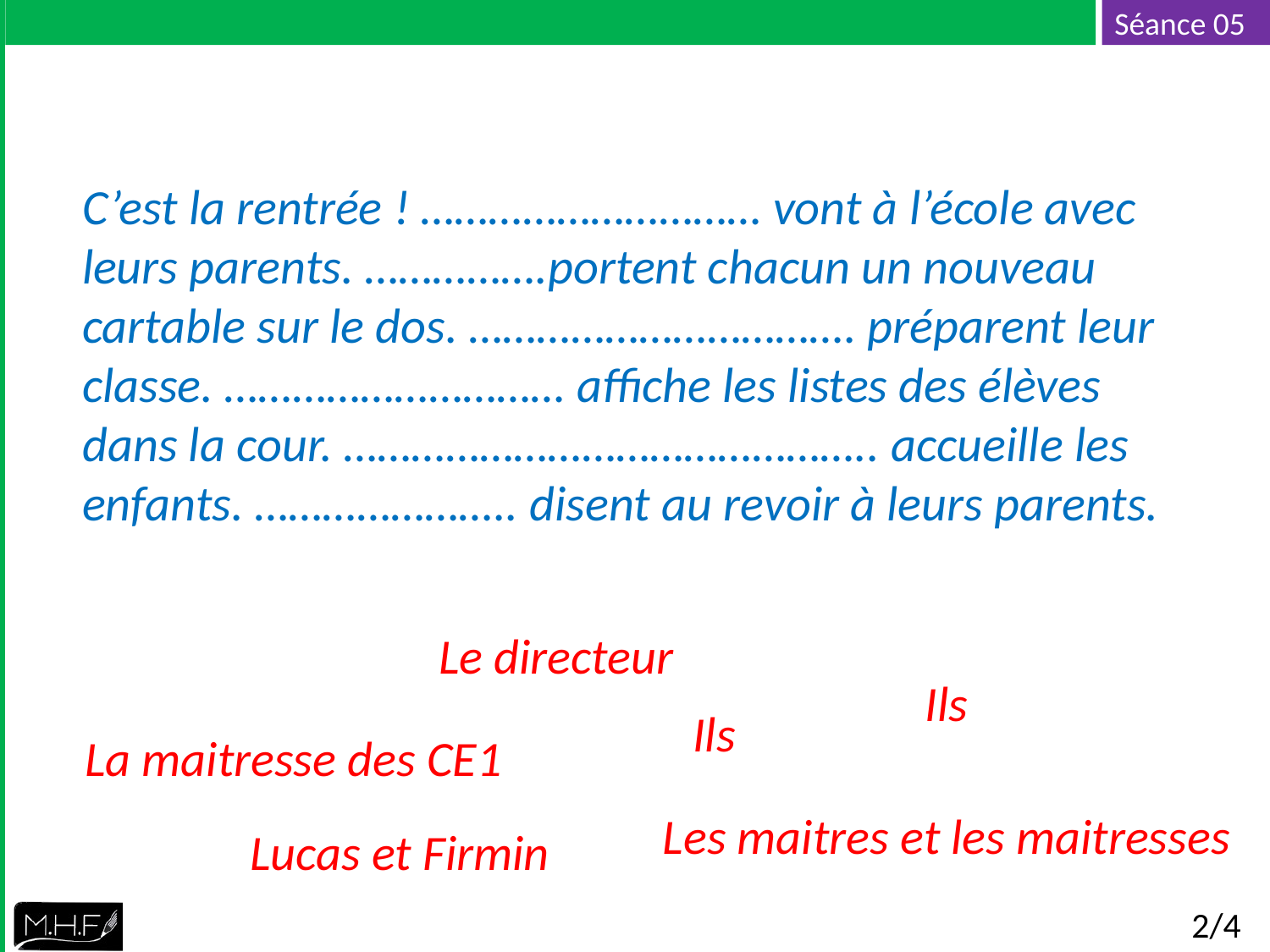

C’est la rentrée ! ………………………… vont à l’école avec leurs parents. …………….portent chacun un nouveau cartable sur le dos. ……………………………. préparent leur classe. ………………………… affiche les listes des élèves dans la cour. ……………………………………….. accueille les enfants. ………………….. disent au revoir à leurs parents.
Le directeur
Ils
Ils
La maitresse des CE1
Les maitres et les maitresses
Lucas et Firmin
2/4